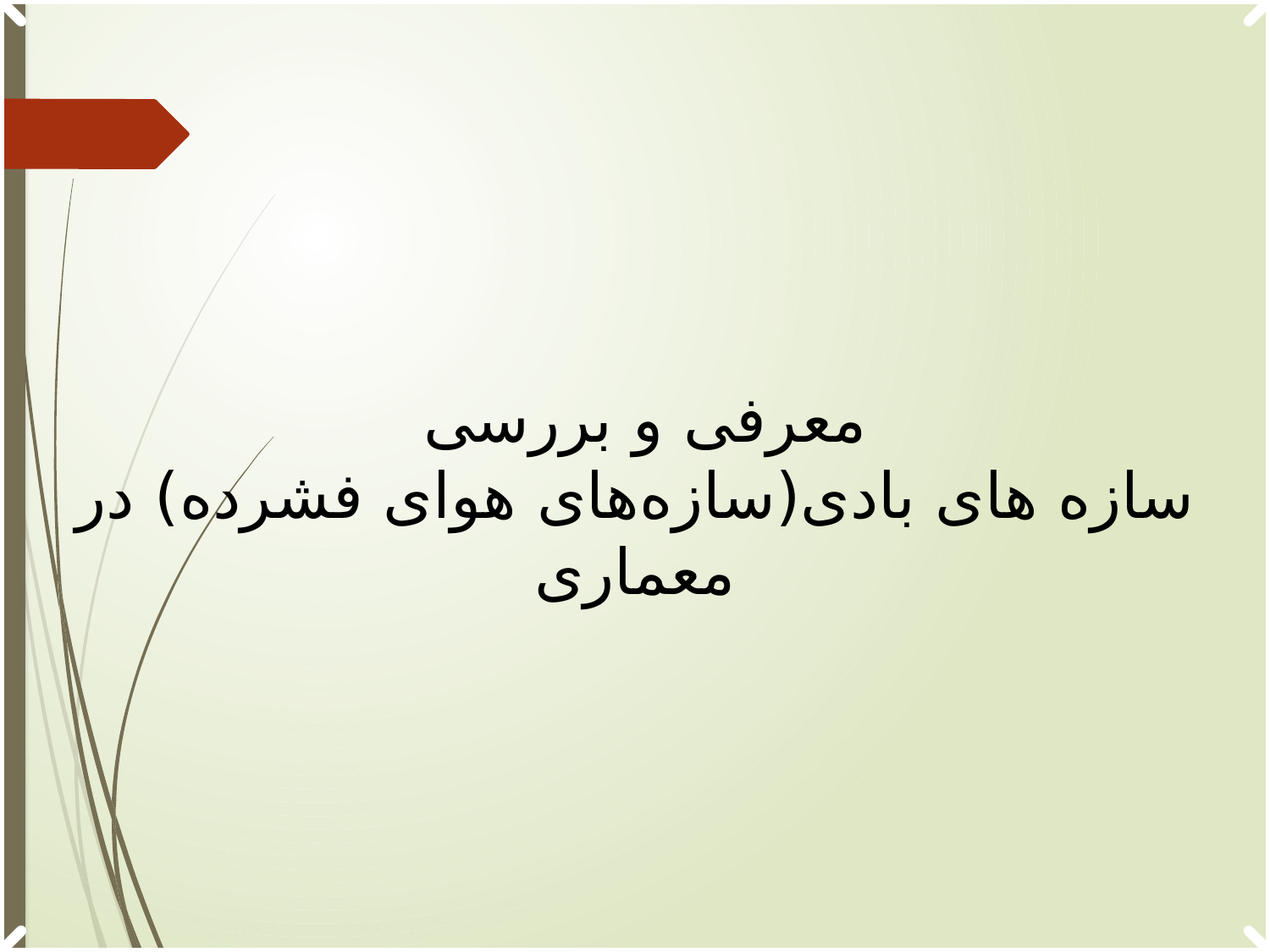

معرفی و بررسی
سازه های بادی(سازه‌های هوای فشرده) در معماری